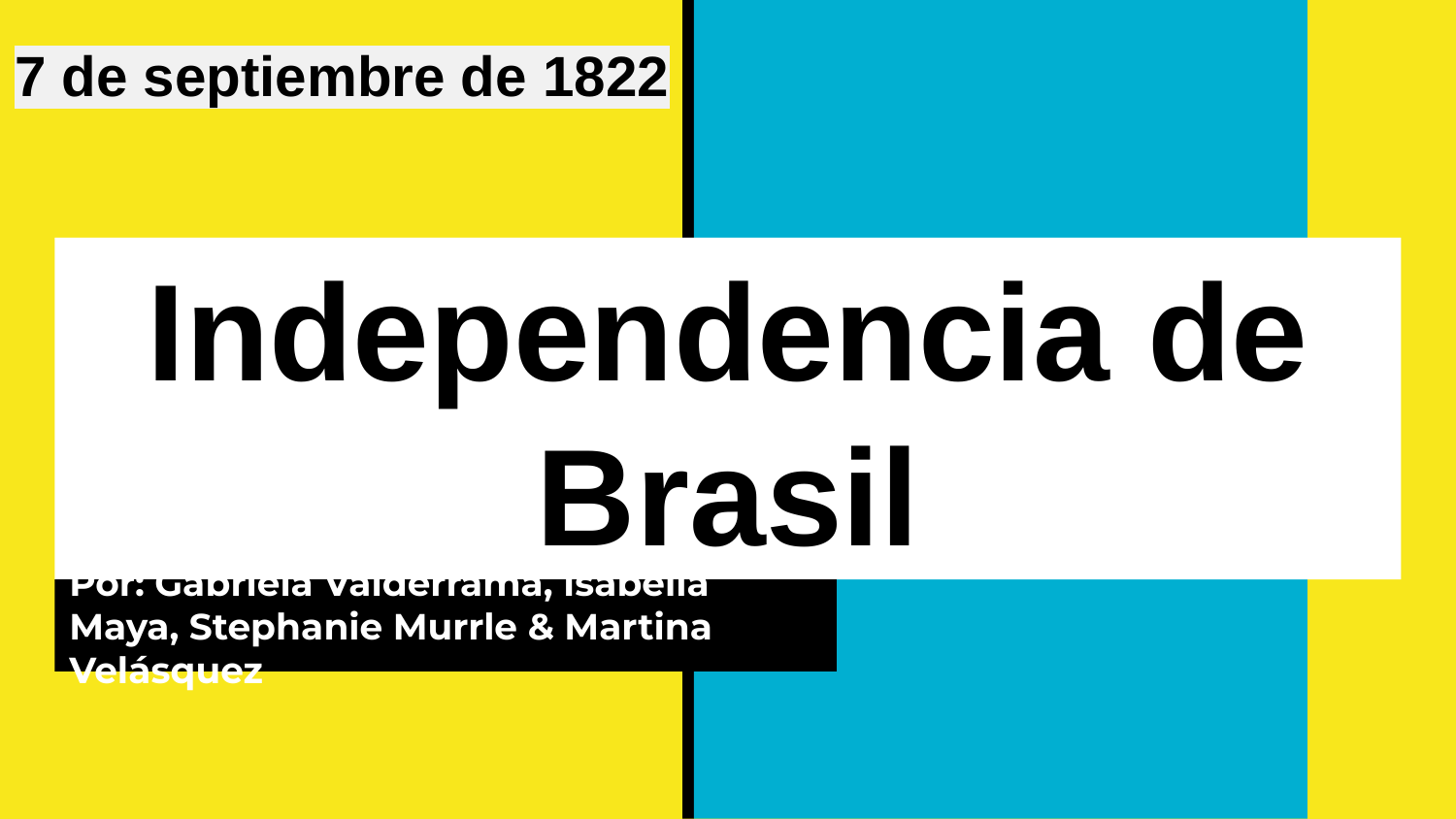

7 de septiembre de 1822
# Independencia de Brasil
Por: Gabriela Valderrama, Isabella Maya, Stephanie Murrle & Martina Velásquez